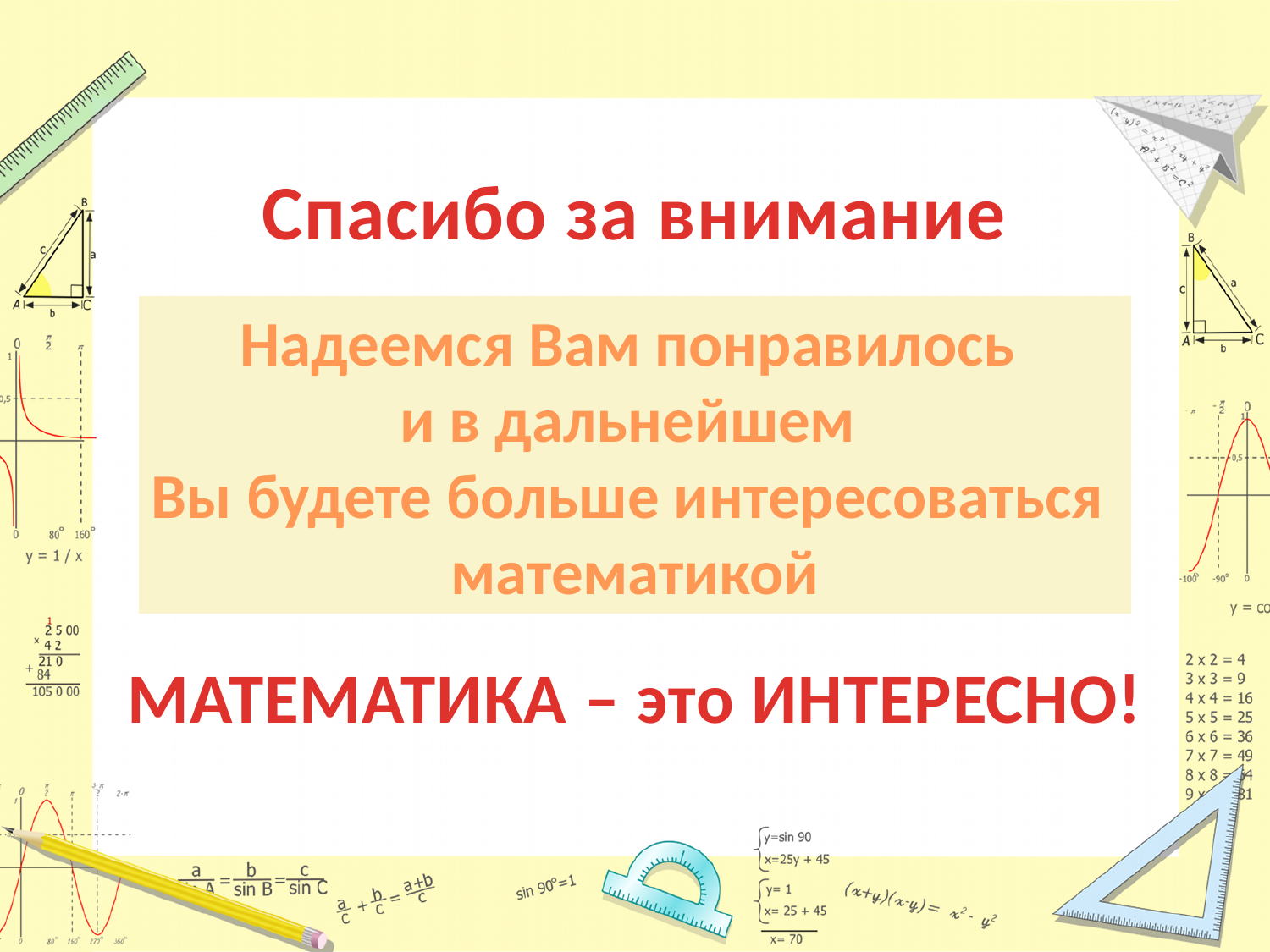

Спасибо за внимание
Надеемся Вам понравилось
и в дальнейшем
Вы будете больше интересоваться
математикой
МАТЕМАТИКА – это ИНТЕРЕСНО!